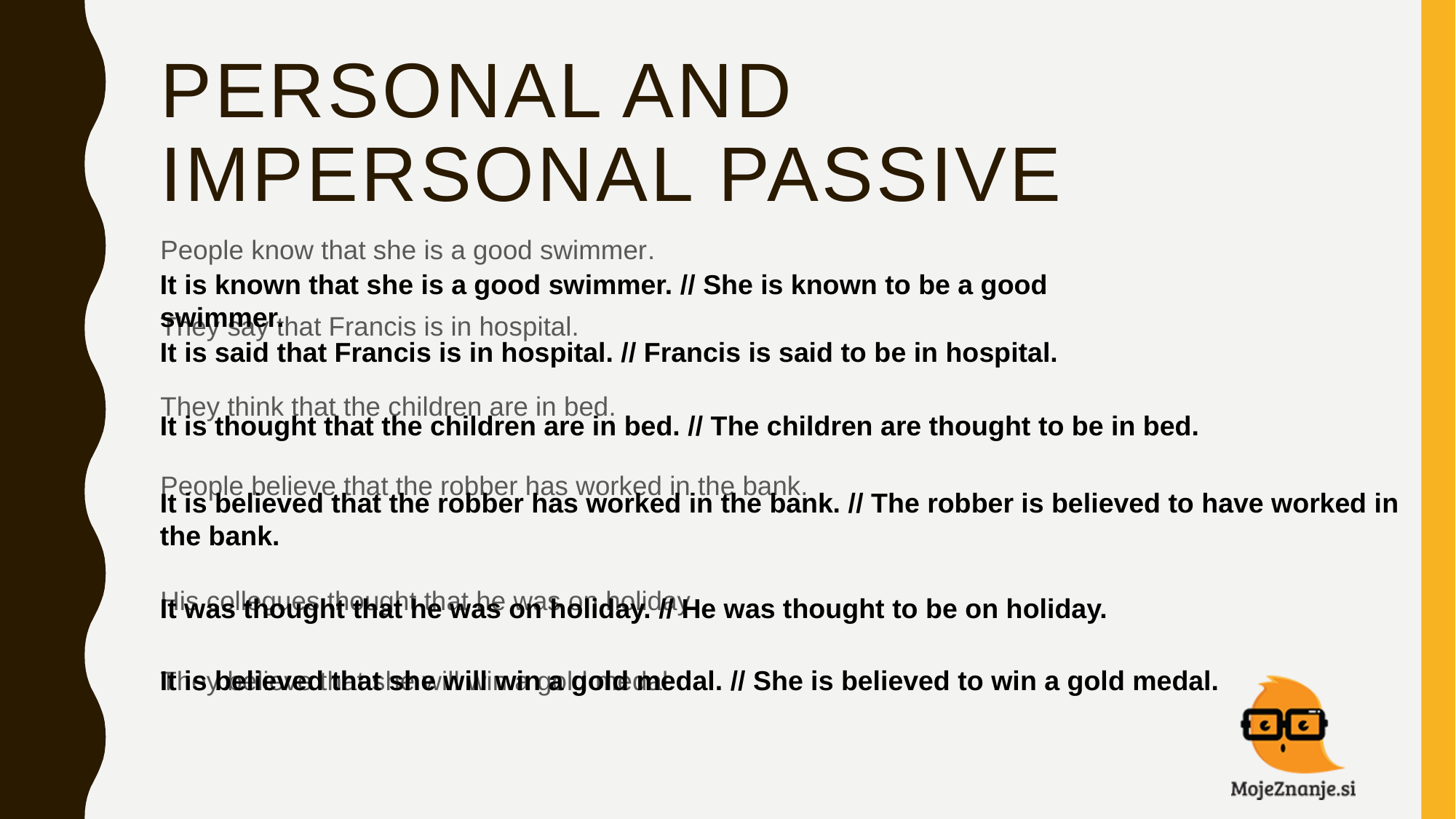

# PERSONAL AND IMPERSONAL PASSIVE
People know that she is a good swimmer.
They say that Francis is in hospital.
They think that the children are in bed.
People believe that the robber has worked in the bank.
His collegues thought that he was on holiday.
They believe that she will win a gold medal
It is known that she is a good swimmer. // She is known to be a good swimmer.
It is said that Francis is in hospital. // Francis is said to be in hospital.
It is thought that the children are in bed. // The children are thought to be in bed.
It is believed that the robber has worked in the bank. // The robber is believed to have worked in the bank.
It was thought that he was on holiday. // He was thought to be on holiday.
It is believed that she will win a gold medal. // She is believed to win a gold medal.